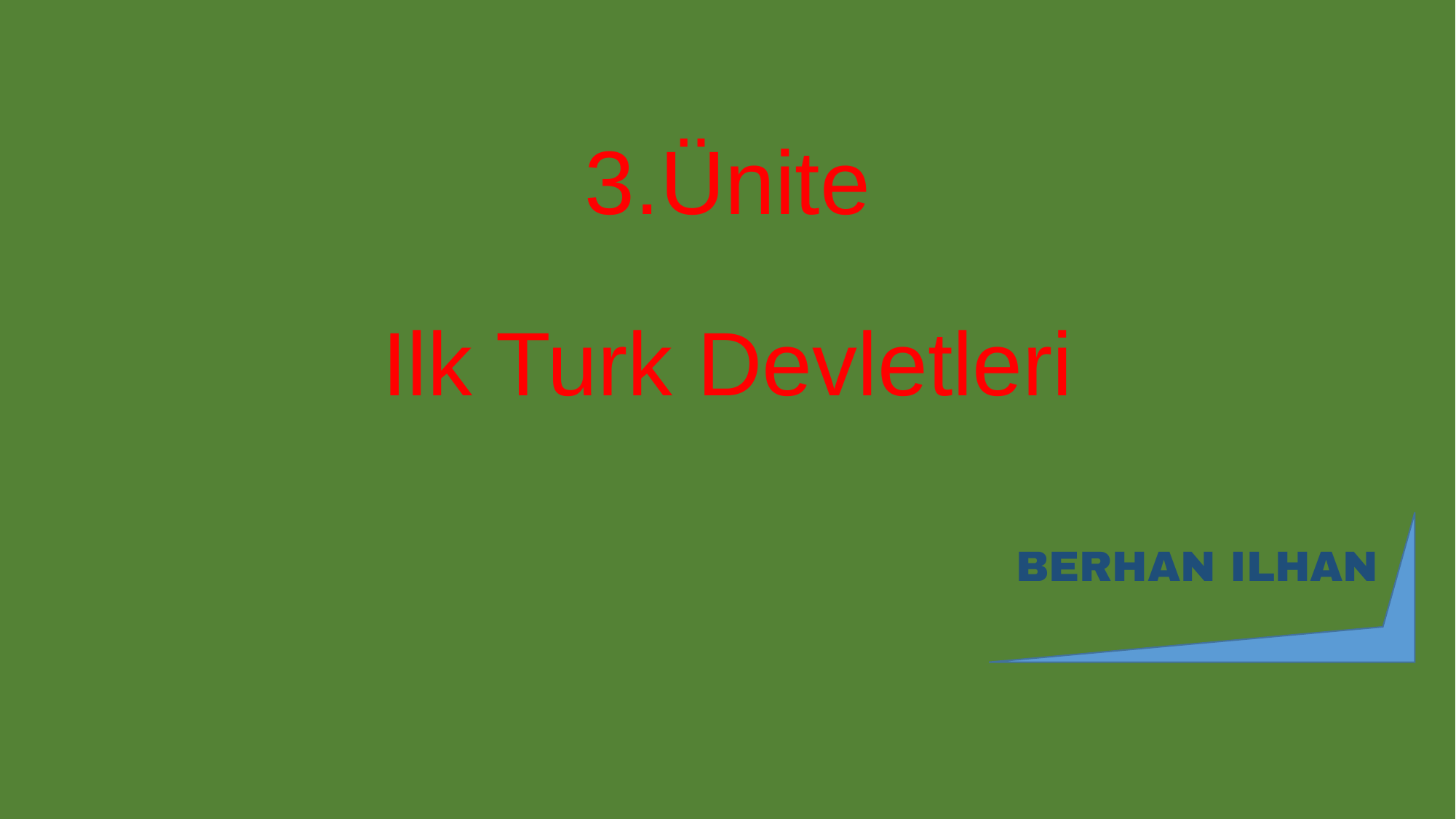

# 3.Ünite Ilk Turk Devletleri

BERHAN ILHAN